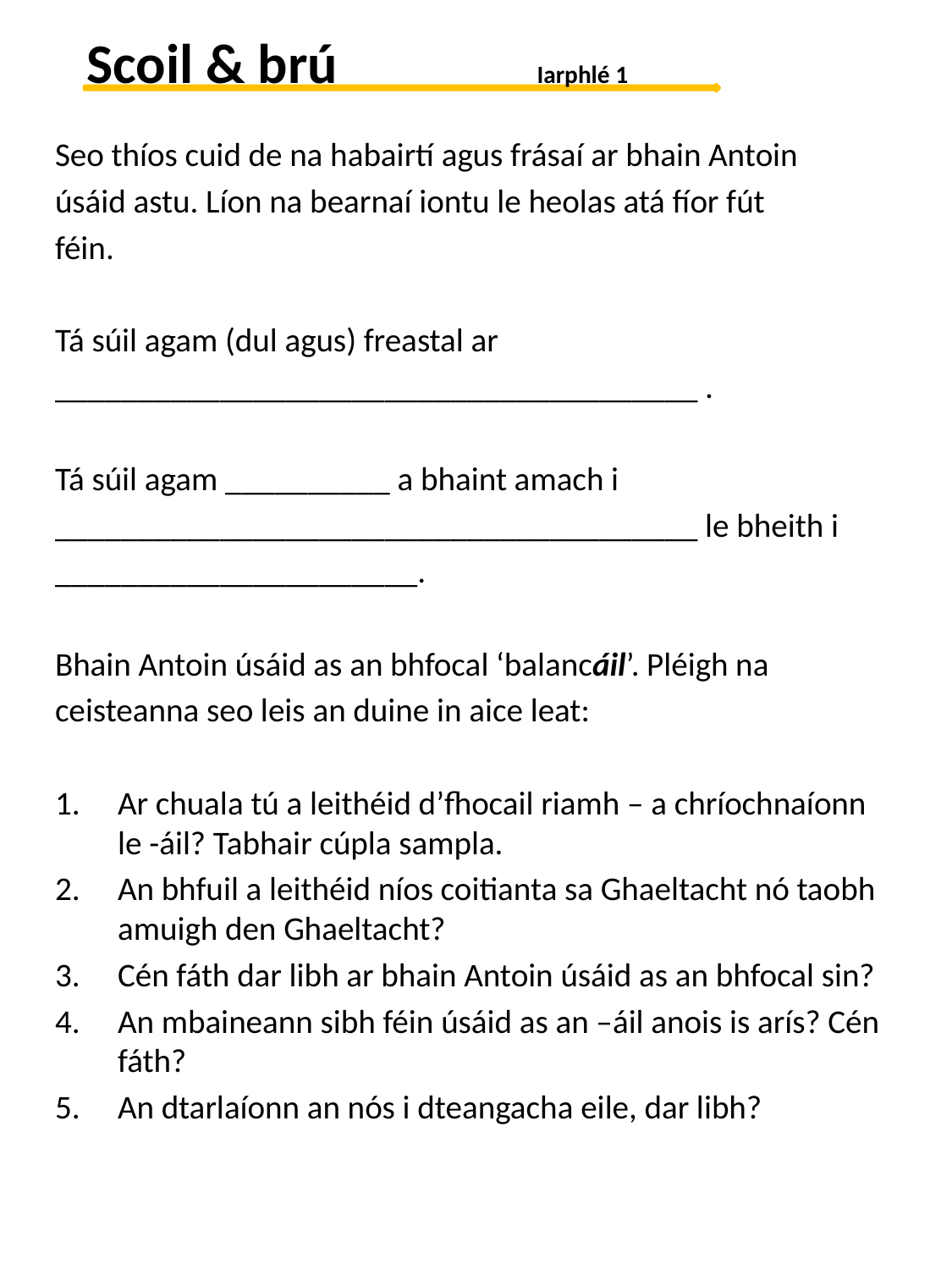

Scoil & brú		                          Iarphlé 1

Seo thíos cuid de na habairtí agus frásaí ar bhain Antoin
úsáid astu. Líon na bearnaí iontu le heolas atá fíor fút
féin.

Tá súil agam (dul agus) freastal ar
_______________________________________ .

Tá súil agam __________ a bhaint amach i
_______________________________________ le bheith i
______________________.

Bhain Antoin úsáid as an bhfocal ‘balancáil’. Pléigh na
ceisteanna seo leis an duine in aice leat:

Ar chuala tú a leithéid d’fhocail riamh – a chríochnaíonn le -áil? Tabhair cúpla sampla.
An bhfuil a leithéid níos coitianta sa Ghaeltacht nó taobh amuigh den Ghaeltacht?
Cén fáth dar libh ar bhain Antoin úsáid as an bhfocal sin?
An mbaineann sibh féin úsáid as an –áil anois is arís? Cén fáth?
An dtarlaíonn an nós i dteangacha eile, dar libh?